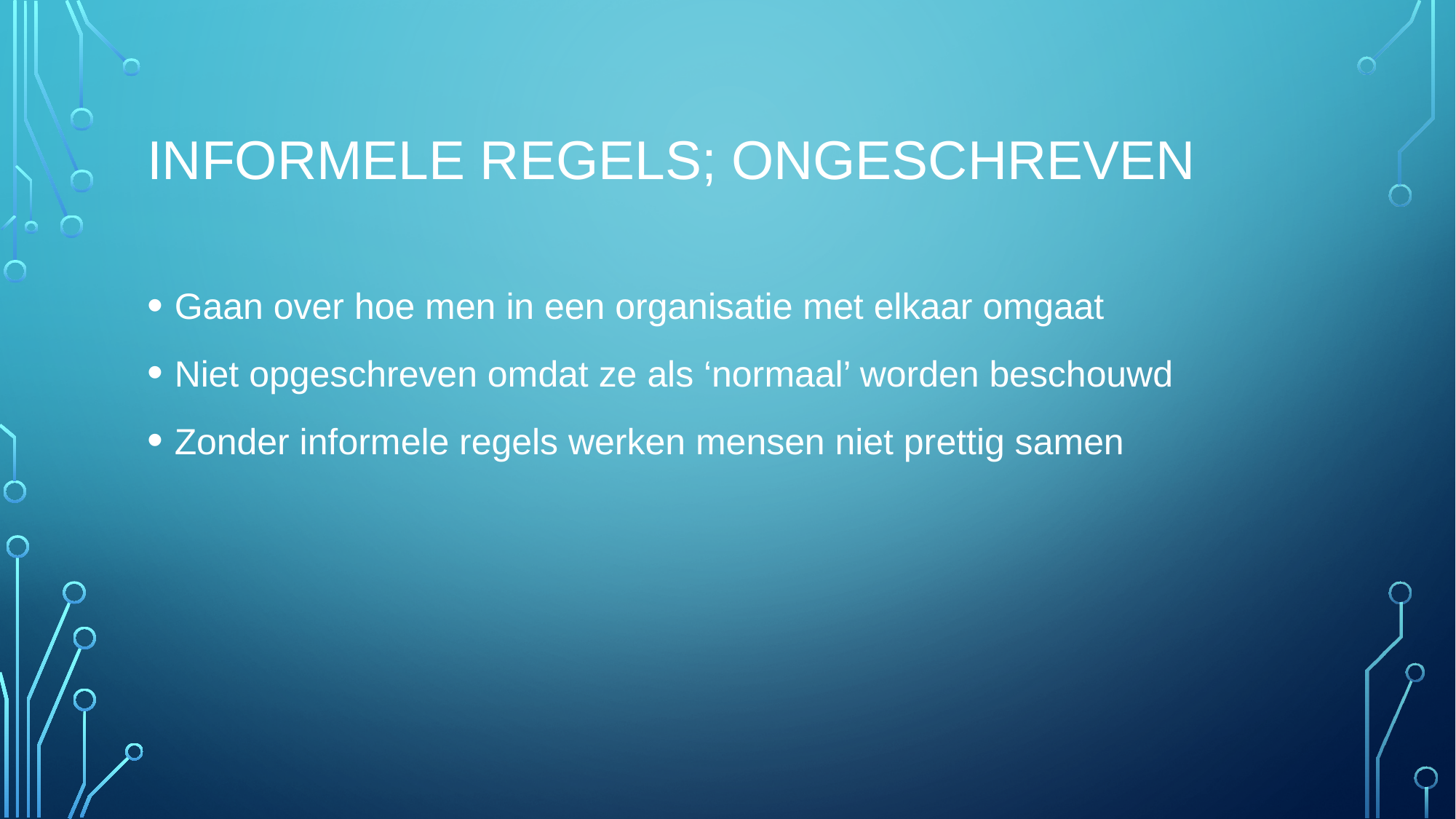

# Informele regels; ongeschreven
Gaan over hoe men in een organisatie met elkaar omgaat
Niet opgeschreven omdat ze als ‘normaal’ worden beschouwd
Zonder informele regels werken mensen niet prettig samen